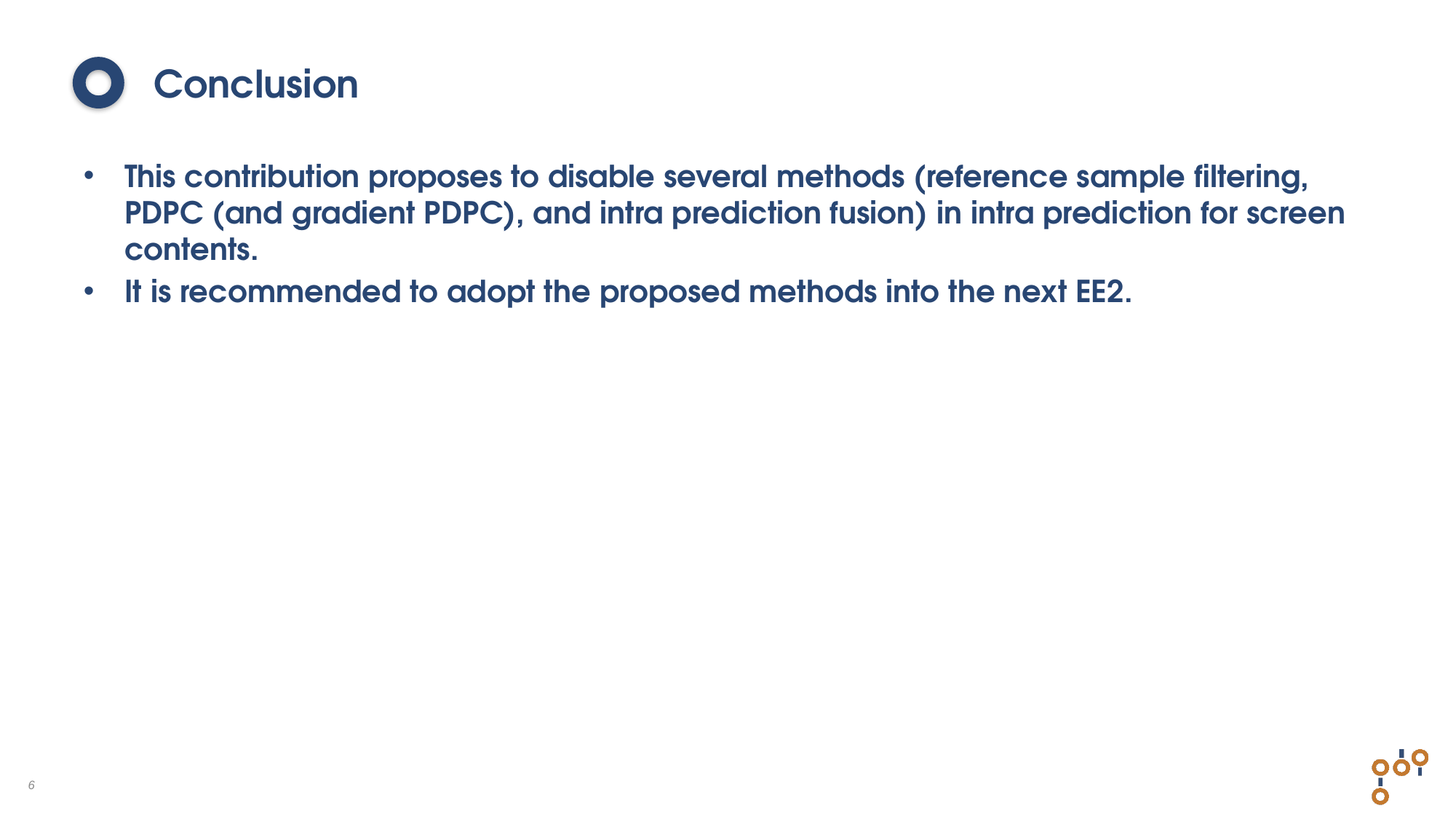

# Conclusion
This contribution proposes to disable several methods (reference sample filtering, PDPC (and gradient PDPC), and intra prediction fusion) in intra prediction for screen contents.
It is recommended to adopt the proposed methods into the next EE2.